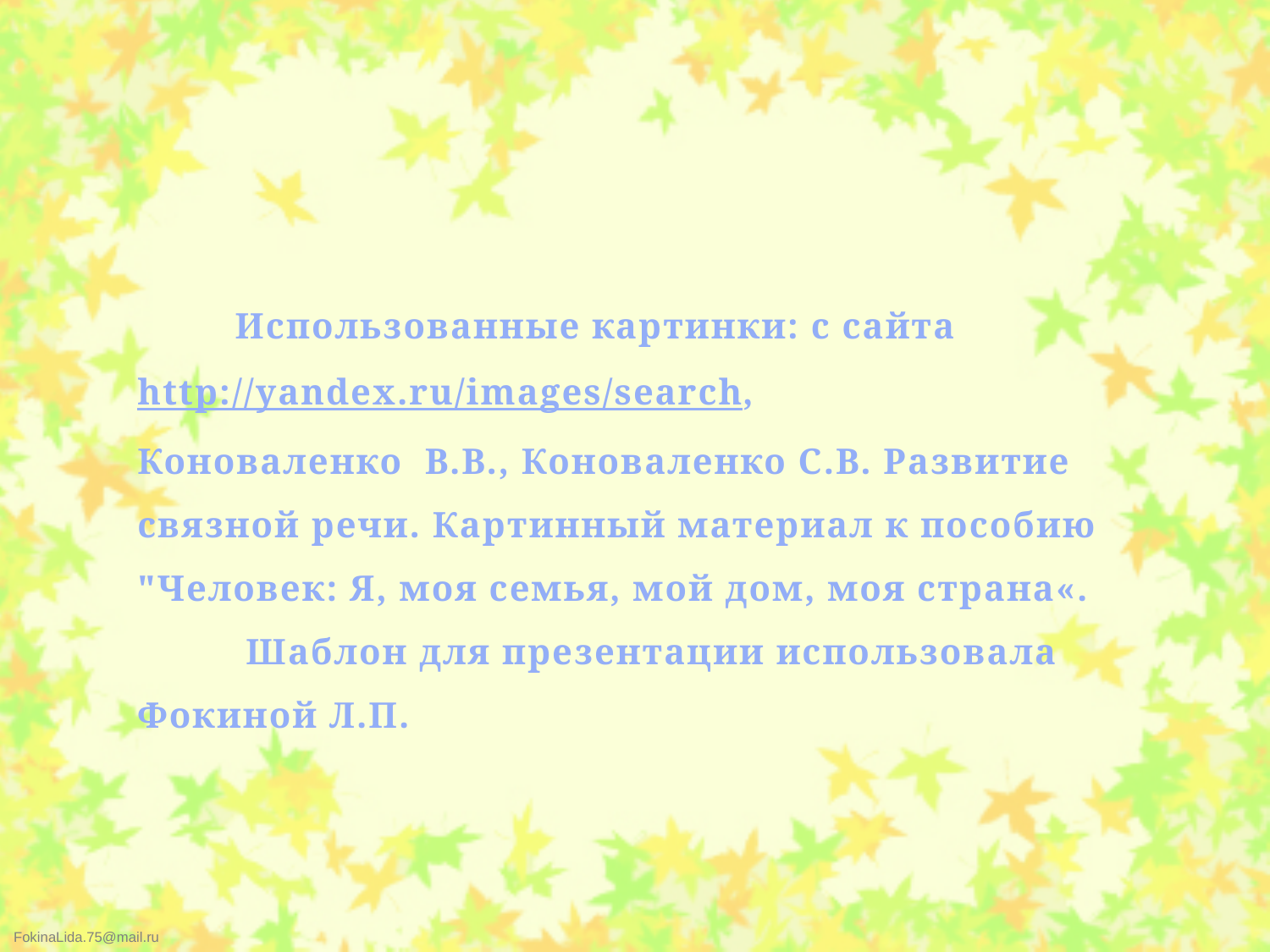

Использованные картинки: с сайта http://yandex.ru/images/search,
Коноваленко  В.В., Коноваленко С.В. Развитие связной речи. Картинный материал к пособию "Человек: Я, моя семья, мой дом, моя страна«.
          Шаблон для презентации использовала  Фокиной Л.П.